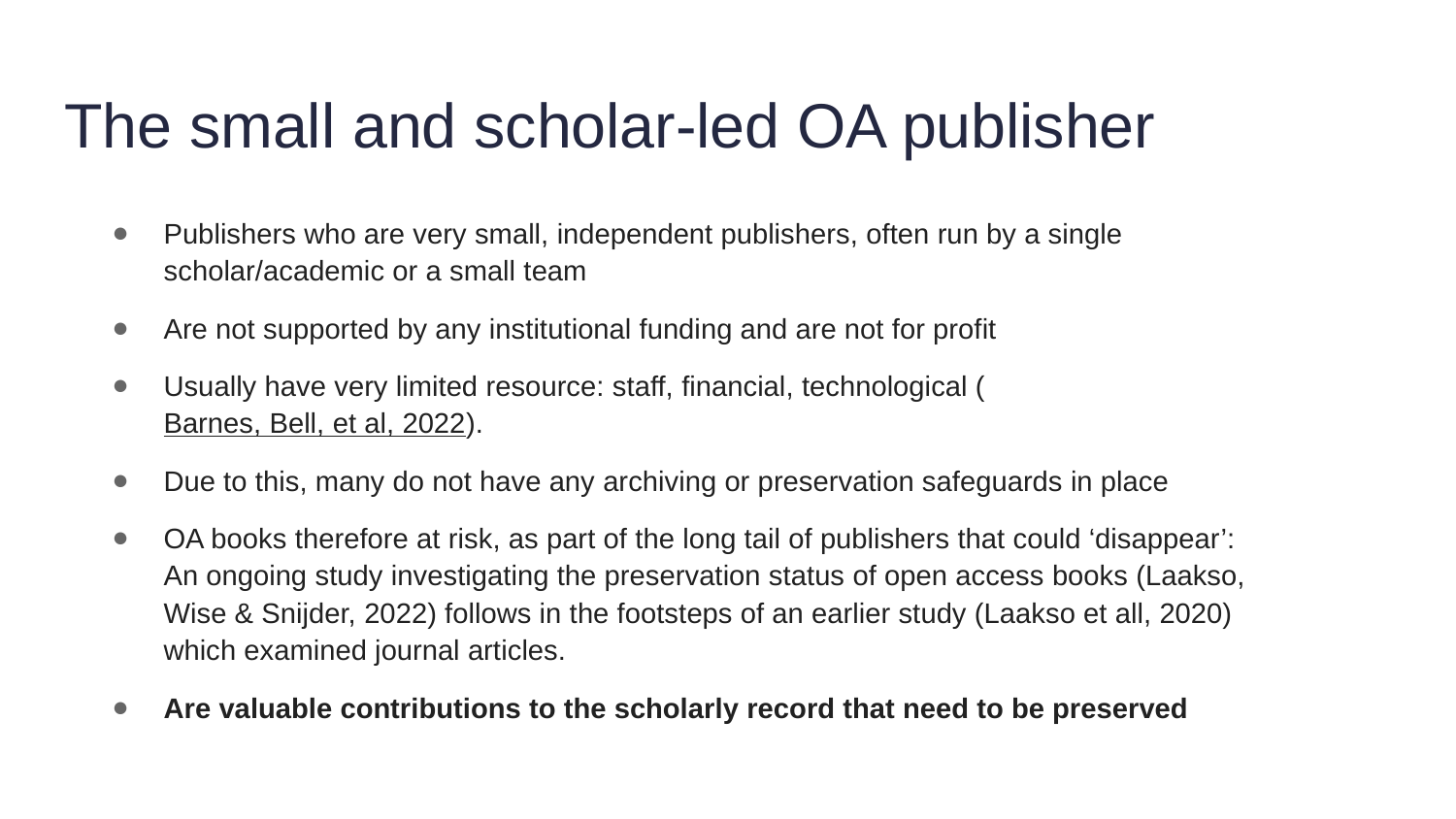

# The small and scholar-led OA publisher
Publishers who are very small, independent publishers, often run by a single scholar/academic or a small team
Are not supported by any institutional funding and are not for profit
Usually have very limited resource: staff, financial, technological (Barnes, Bell, et al, 2022).
Due to this, many do not have any archiving or preservation safeguards in place
OA books therefore at risk, as part of the long tail of publishers that could ‘disappear’: An ongoing study investigating the preservation status of open access books (Laakso, Wise & Snijder, 2022) follows in the footsteps of an earlier study (Laakso et all, 2020) which examined journal articles.
Are valuable contributions to the scholarly record that need to be preserved